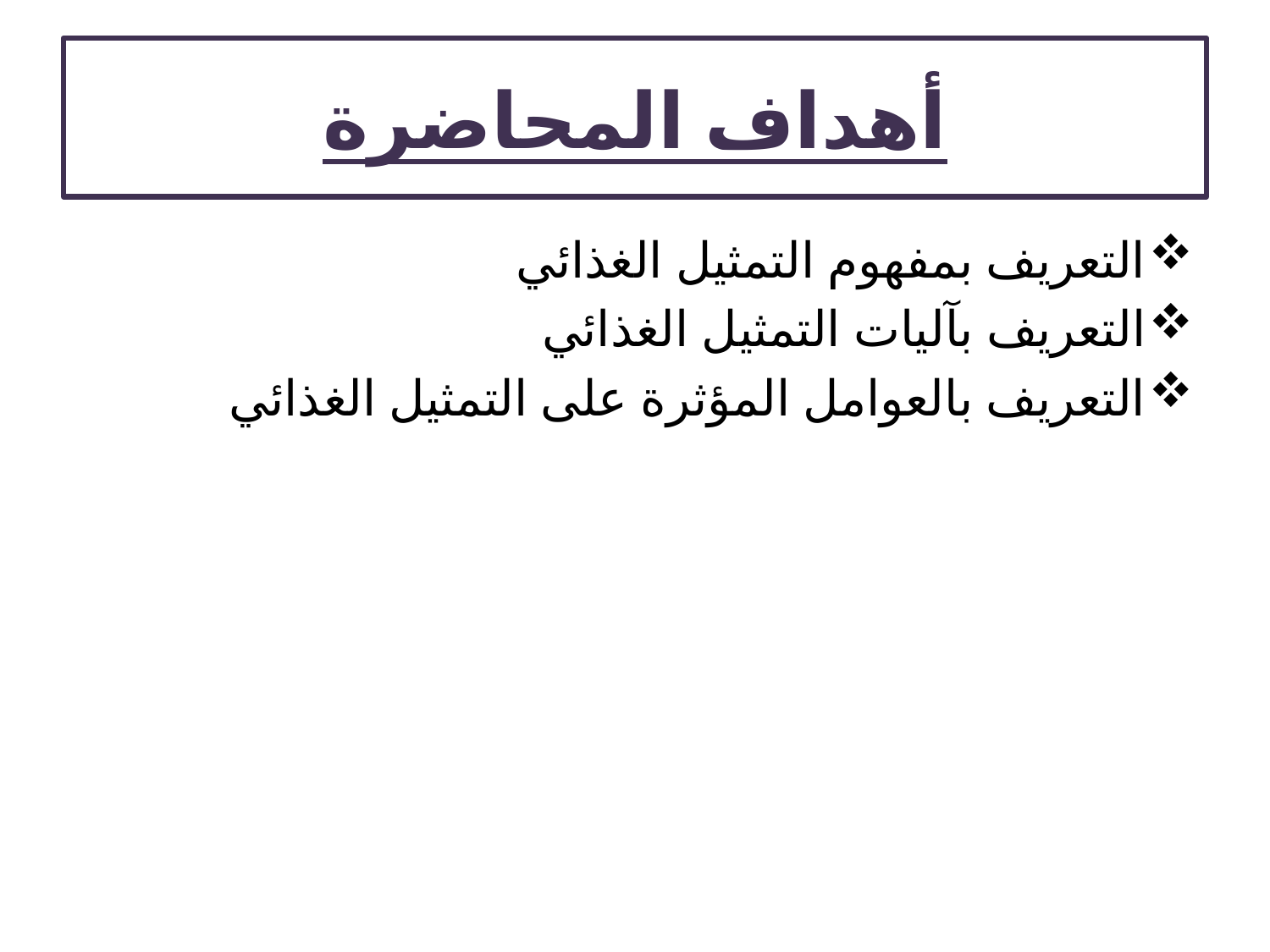

# أهداف المحاضرة
التعريف بمفهوم التمثيل الغذائي
التعريف بآليات التمثيل الغذائي
التعريف بالعوامل المؤثرة على التمثيل الغذائي